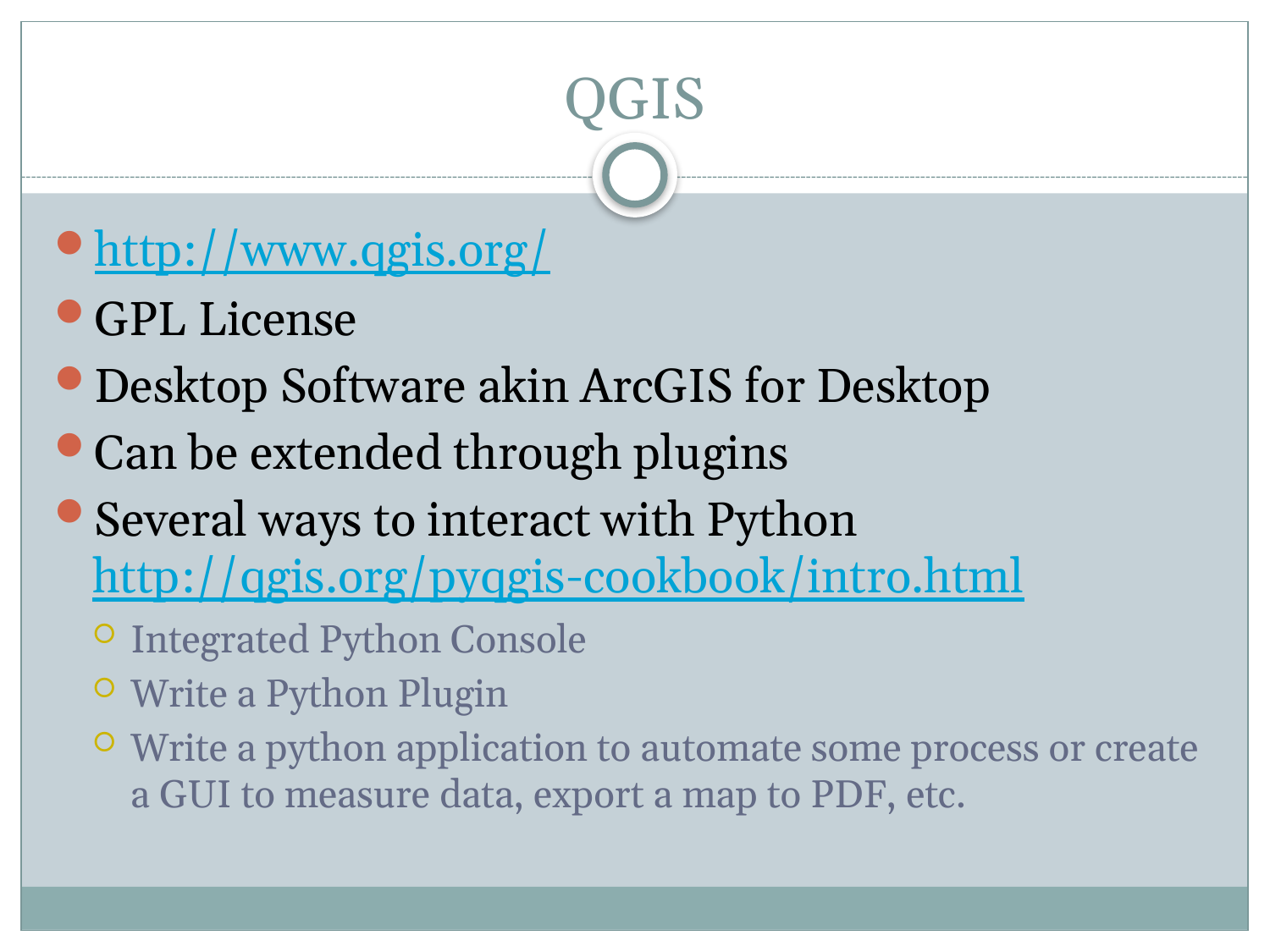

# QGIS
http://www.qgis.org/
GPL License
Desktop Software akin ArcGIS for Desktop
Can be extended through plugins
Several ways to interact with Python http://qgis.org/pyqgis-cookbook/intro.html
Integrated Python Console
Write a Python Plugin
Write a python application to automate some process or create a GUI to measure data, export a map to PDF, etc.